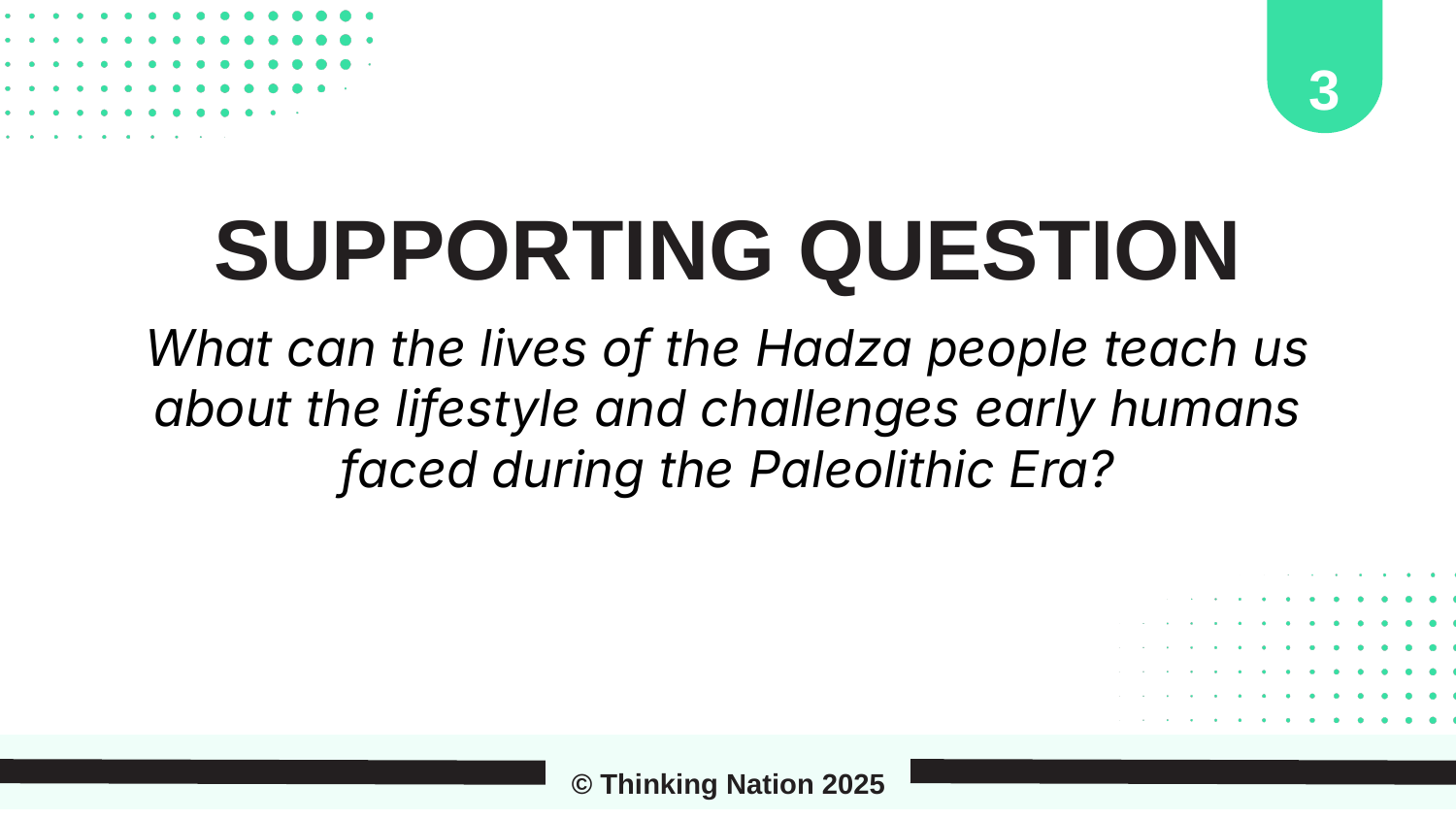

3
SUPPORTING QUESTION
What can the lives of the Hadza people teach us about the lifestyle and challenges early humans faced during the Paleolithic Era?

© Thinking Nation 2025